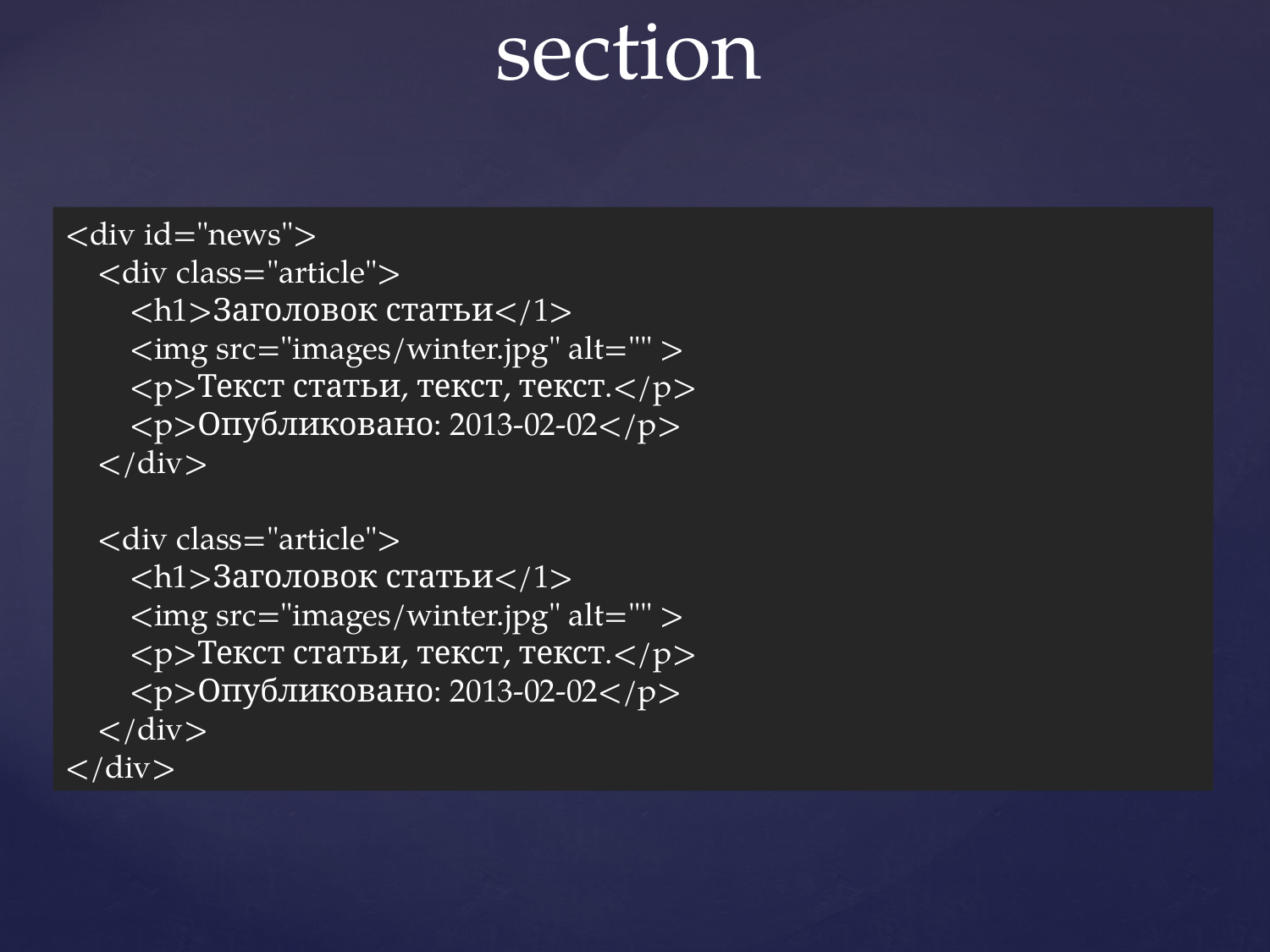

# section
<div id="news">
    <div class="article">
        <h1>Заголовок статьи</1>
        <img src="images/winter.jpg" alt="" >
        <p>Текст статьи, текст, текст.</p>
        <p>Опубликовано: 2013-02-02</p>
    </div>

    <div class="article">
        <h1>Заголовок статьи</1>
        <img src="images/winter.jpg" alt="" >
        <p>Текст статьи, текст, текст.</p>
        <p>Опубликовано: 2013-02-02</p>
    </div>
</div>